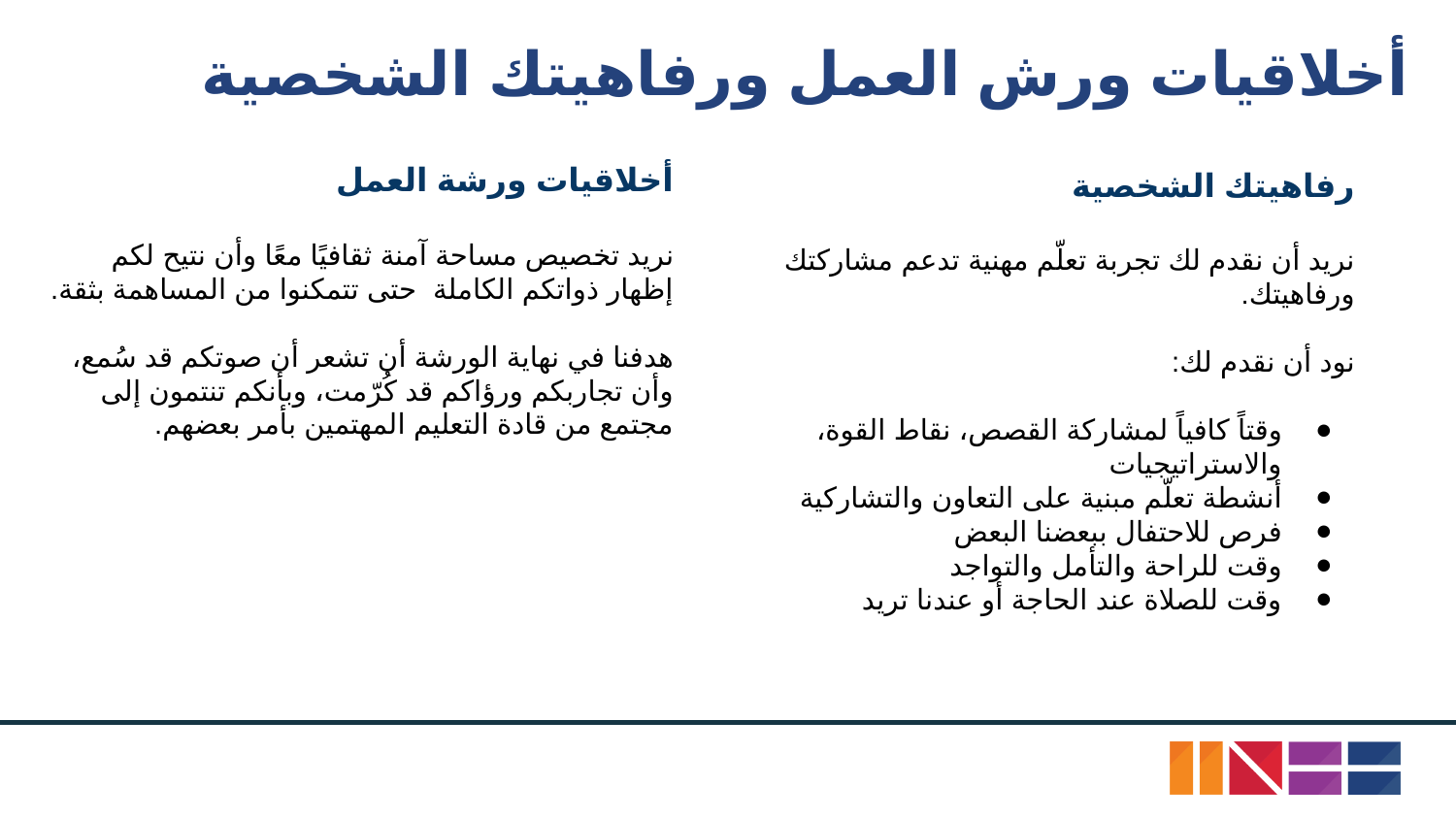

# أخلاقيات ورش العمل ورفاهيتك الشخصية
أخلاقيات ورشة العمل

نريد تخصيص مساحة آمنة ثقافيًا معًا وأن نتيح لكم إظهار ذواتكم الكاملة  حتى تتمكنوا من المساهمة بثقة.

هدفنا في نهاية الورشة أن تشعر أن صوتكم قد سُمع، وأن تجاربكم ورؤاكم قد كُرّمت، وبأنكم تنتمون إلى مجتمع من قادة التعليم المهتمين بأمر بعضهم.

رفاهيتك الشخصية

نريد أن نقدم لك تجربة تعلّم مهنية تدعم مشاركتك ورفاهيتك.

نود أن نقدم لك:

وقتاً كافياً لمشاركة القصص، نقاط القوة، والاستراتيجيات
أنشطة تعلّم مبنية على التعاون والتشاركية
فرص للاحتفال ببعضنا البعض
وقت للراحة والتأمل والتواجد
وقت للصلاة عند الحاجة أو عندنا تريد